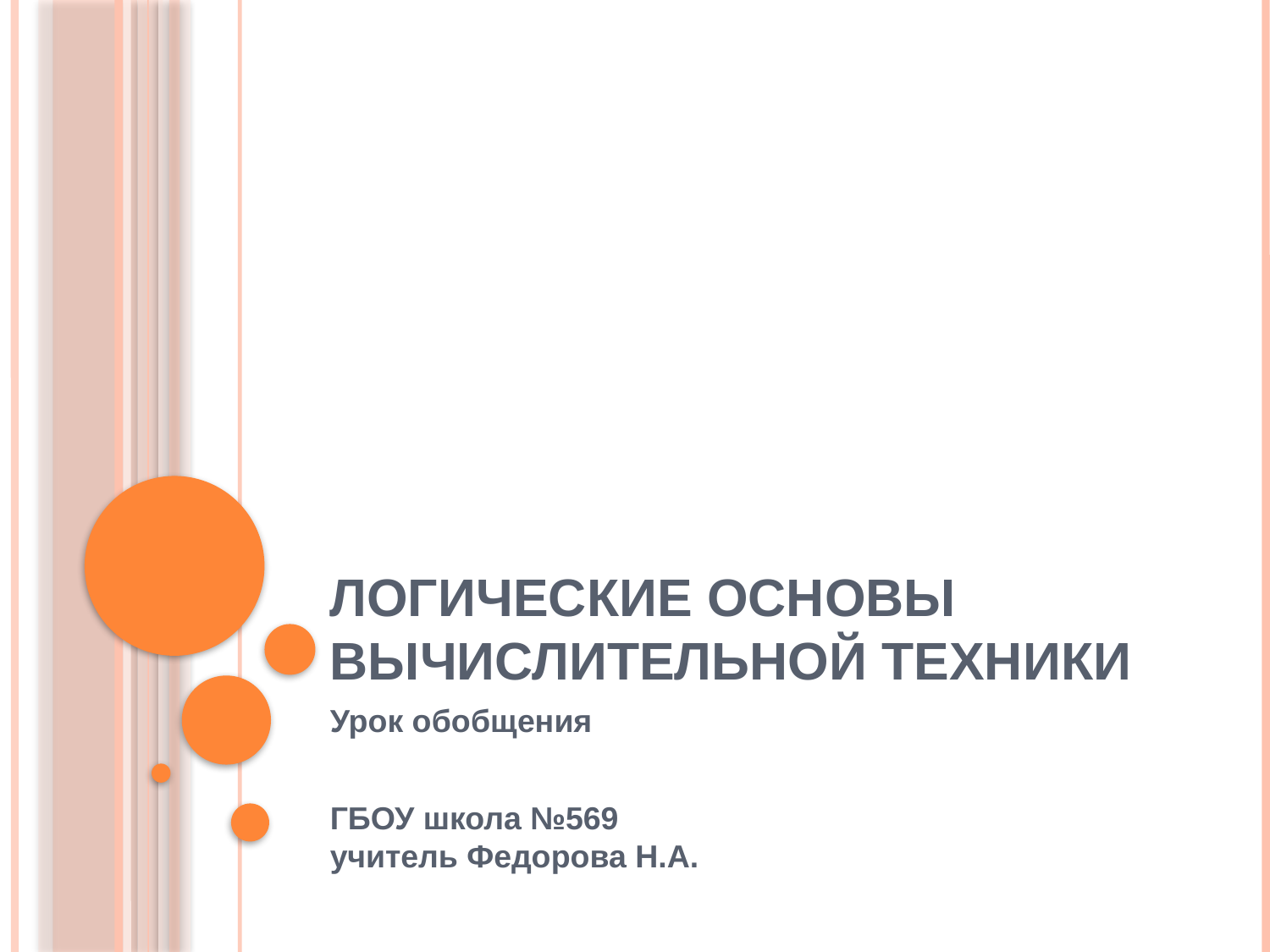

# Логические основы вычислительной техники
Урок обобщения

ГБОУ школа №569
учитель Федорова Н.А.